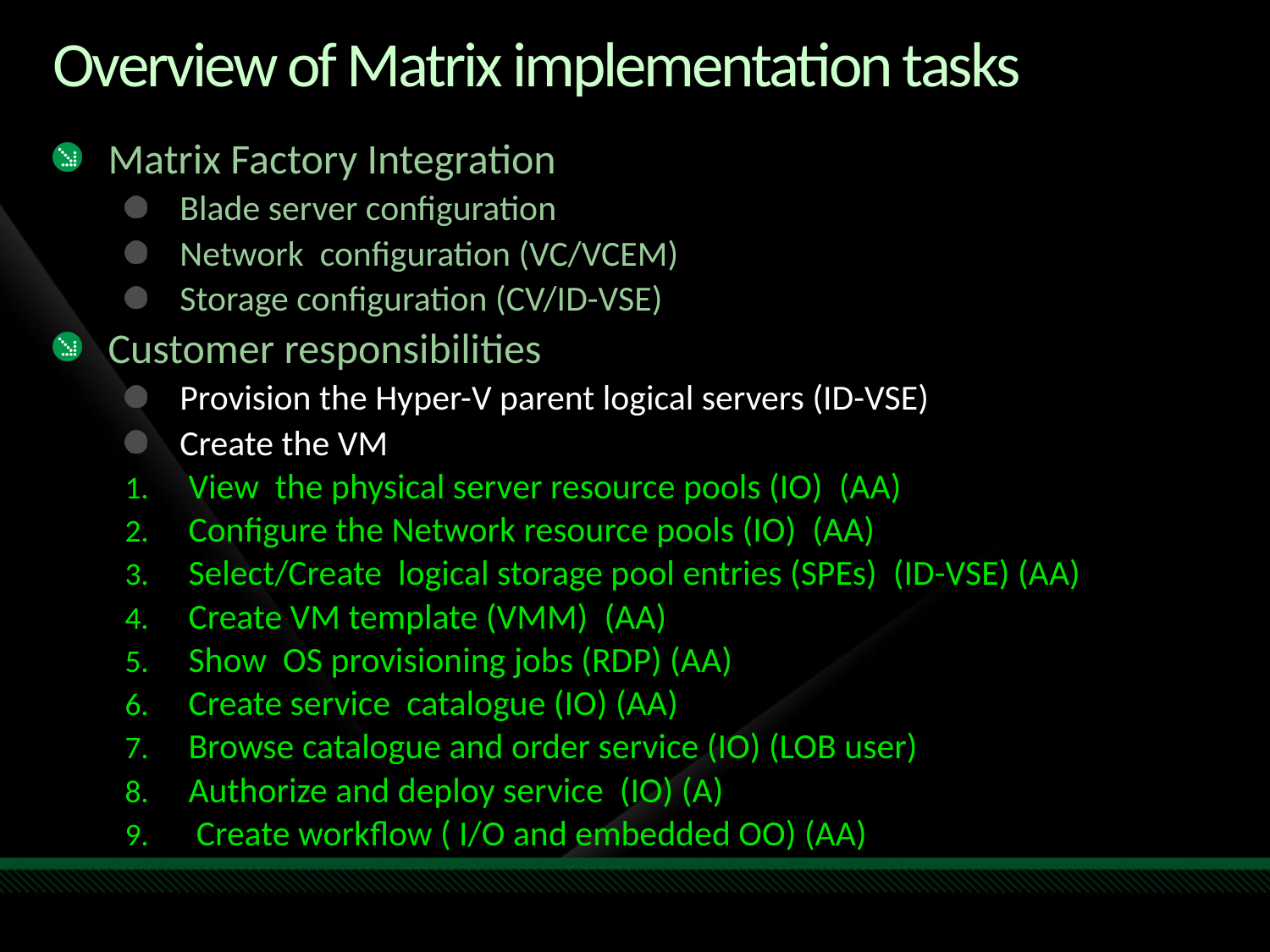

# Overview of Matrix implementation tasks
Matrix Factory Integration
Blade server configuration
Network  configuration (VC/VCEM)
Storage configuration (CV/ID-VSE)
Customer responsibilities
Provision the Hyper-V parent logical servers (ID-VSE)
Create the VM
View  the physical server resource pools (IO)  (AA)
Configure the Network resource pools (IO)  (AA)
Select/Create  logical storage pool entries (SPEs)  (ID-VSE) (AA)
Create VM template (VMM)  (AA)
Show  OS provisioning jobs (RDP) (AA)
Create service  catalogue (IO) (AA)
Browse catalogue and order service (IO) (LOB user)
Authorize and deploy service  (IO) (A)
 Create workflow ( I/O and embedded OO) (AA)